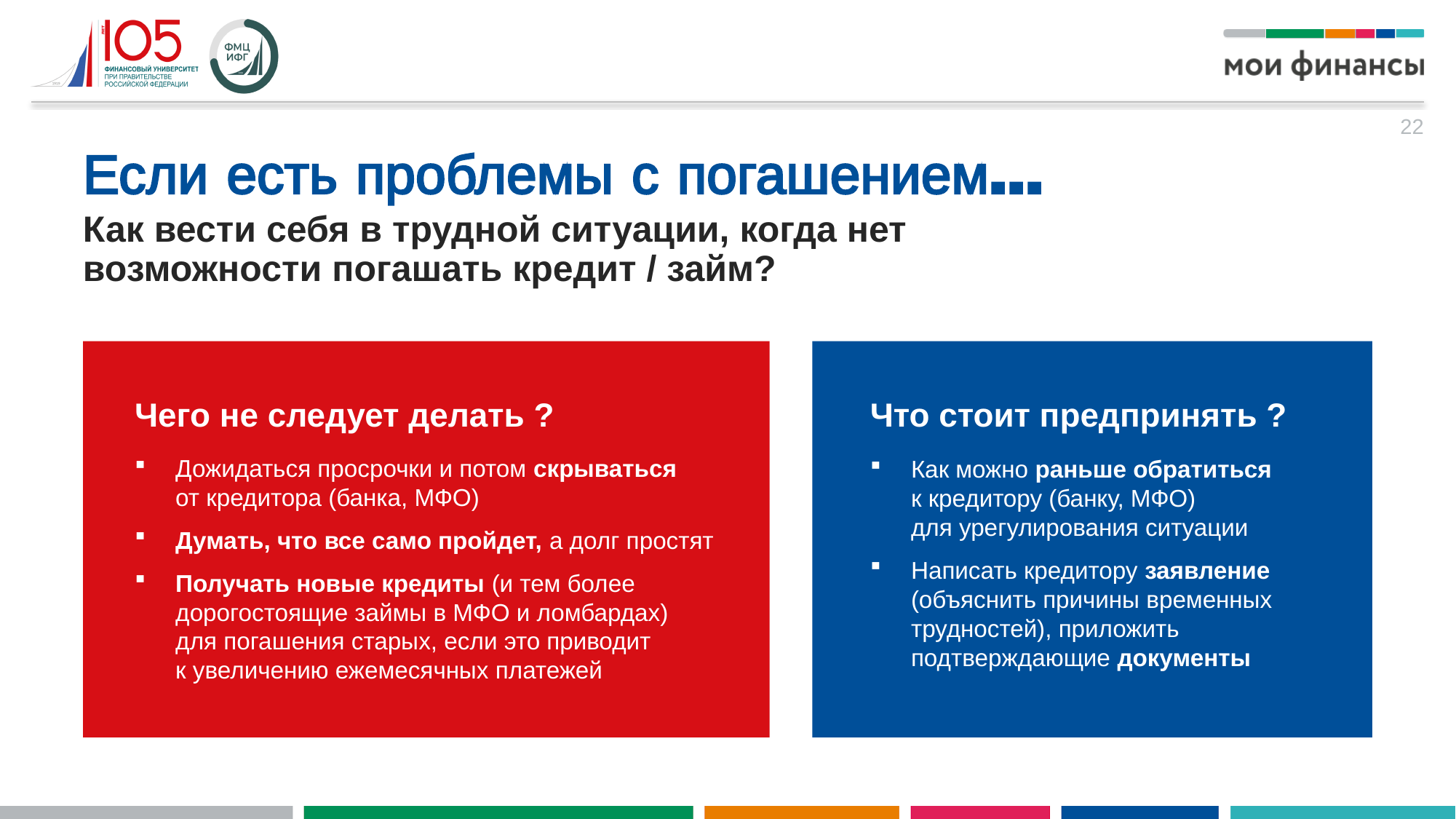

22
Если есть проблемы с погашением…
Как вести себя в трудной ситуации, когда нет возможности погашать кредит / займ?

Чего не следует делать ?
Что стоит предпринять ?
Дожидаться просрочки и потом скрываться
от кредитора (банка, МФО)
Думать, что все само пройдет, а долг простят
Получать новые кредиты (и тем более дорогостоящие займы в МФО и ломбардах)
для погашения старых, если это приводит
к увеличению ежемесячных платежей
Как можно раньше обратиться
к кредитору (банку, МФО)
для урегулирования ситуации
Написать кредитору заявление (объяснить причины временных трудностей), приложить
подтверждающие документы